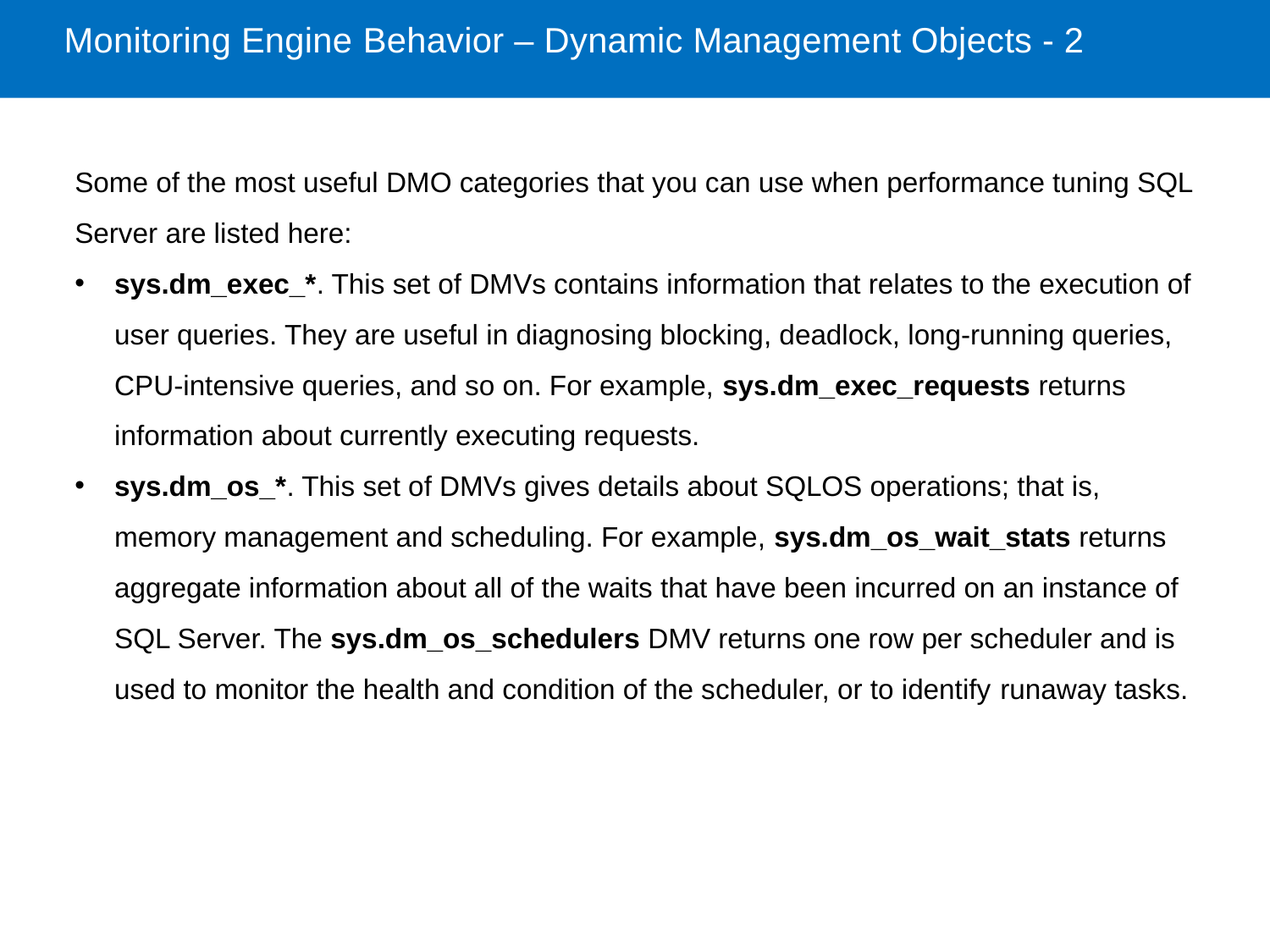

# Monitoring Engine Behavior – Dynamic Management Objects - 2
Some of the most useful DMO categories that you can use when performance tuning SQL Server are listed here:
sys.dm_exec_*. This set of DMVs contains information that relates to the execution of user queries. They are useful in diagnosing blocking, deadlock, long-running queries, CPU-intensive queries, and so on. For example, sys.dm_exec_requests returns information about currently executing requests.
sys.dm_os_*. This set of DMVs gives details about SQLOS operations; that is, memory management and scheduling. For example, sys.dm_os_wait_stats returns aggregate information about all of the waits that have been incurred on an instance of SQL Server. The sys.dm_os_schedulers DMV returns one row per scheduler and is used to monitor the health and condition of the scheduler, or to identify runaway tasks.